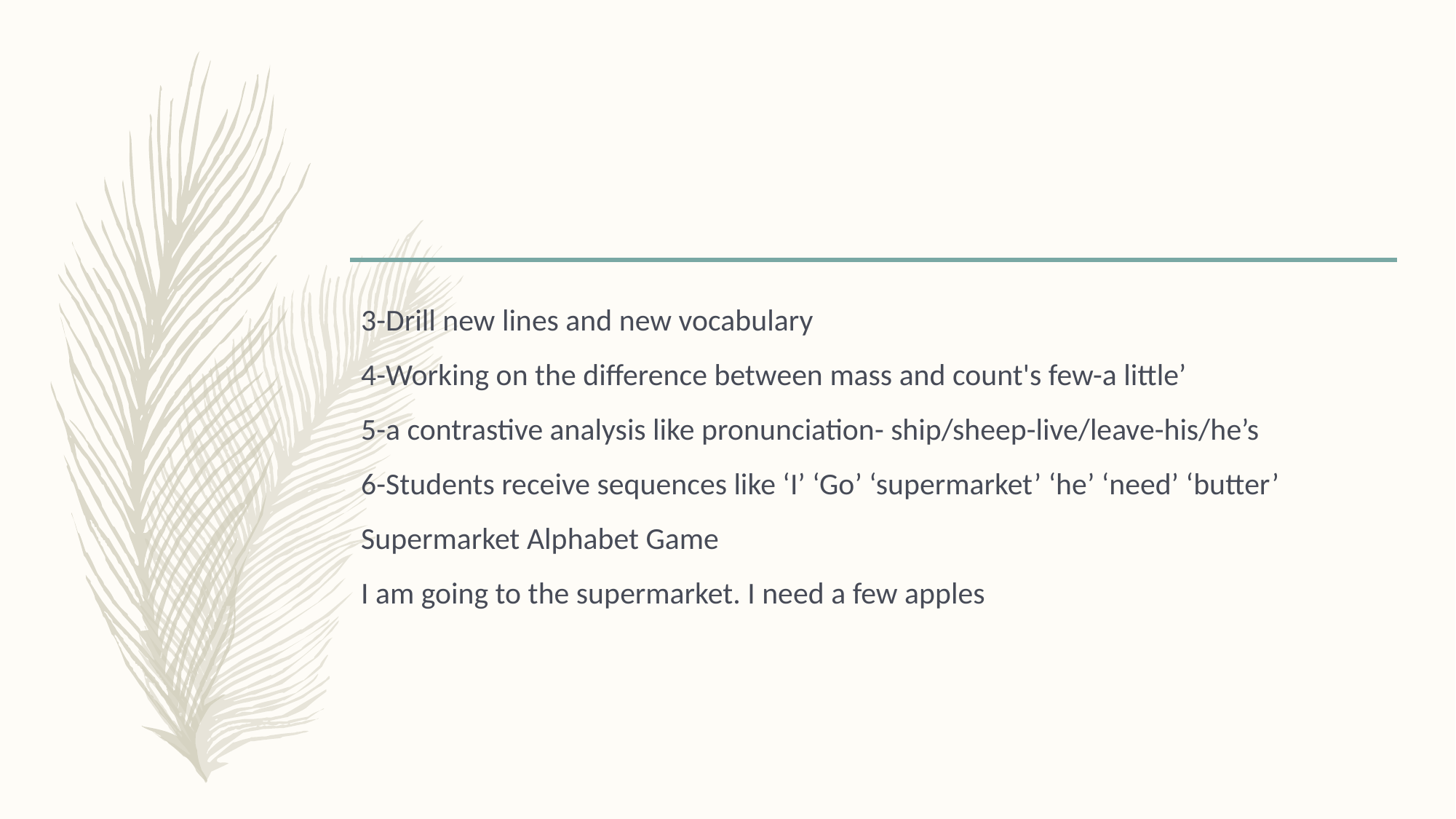

3-Drill new lines and new vocabulary
4-Working on the difference between mass and count's few-a little’
5-a contrastive analysis like pronunciation- ship/sheep-live/leave-his/he’s
6-Students receive sequences like ‘I’ ‘Go’ ‘supermarket’ ‘he’ ‘need’ ‘butter’
Supermarket Alphabet Game
I am going to the supermarket. I need a few apples